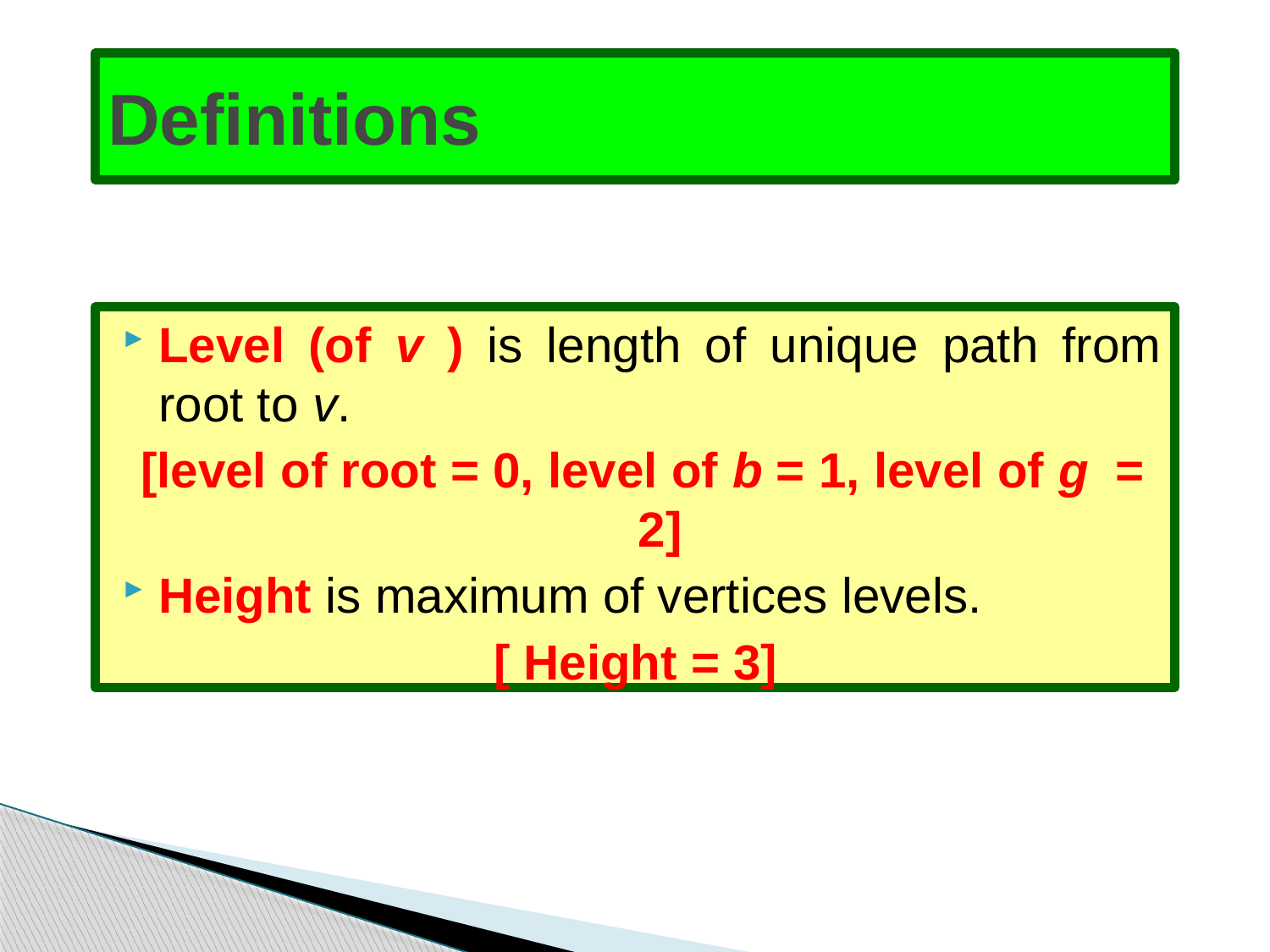

# Definitions
Level (of v ) is length of unique path from root to v.
[level of root = 0, level of b = 1, level of g  = 2]
Height is maximum of vertices levels.
[ Height = 3]